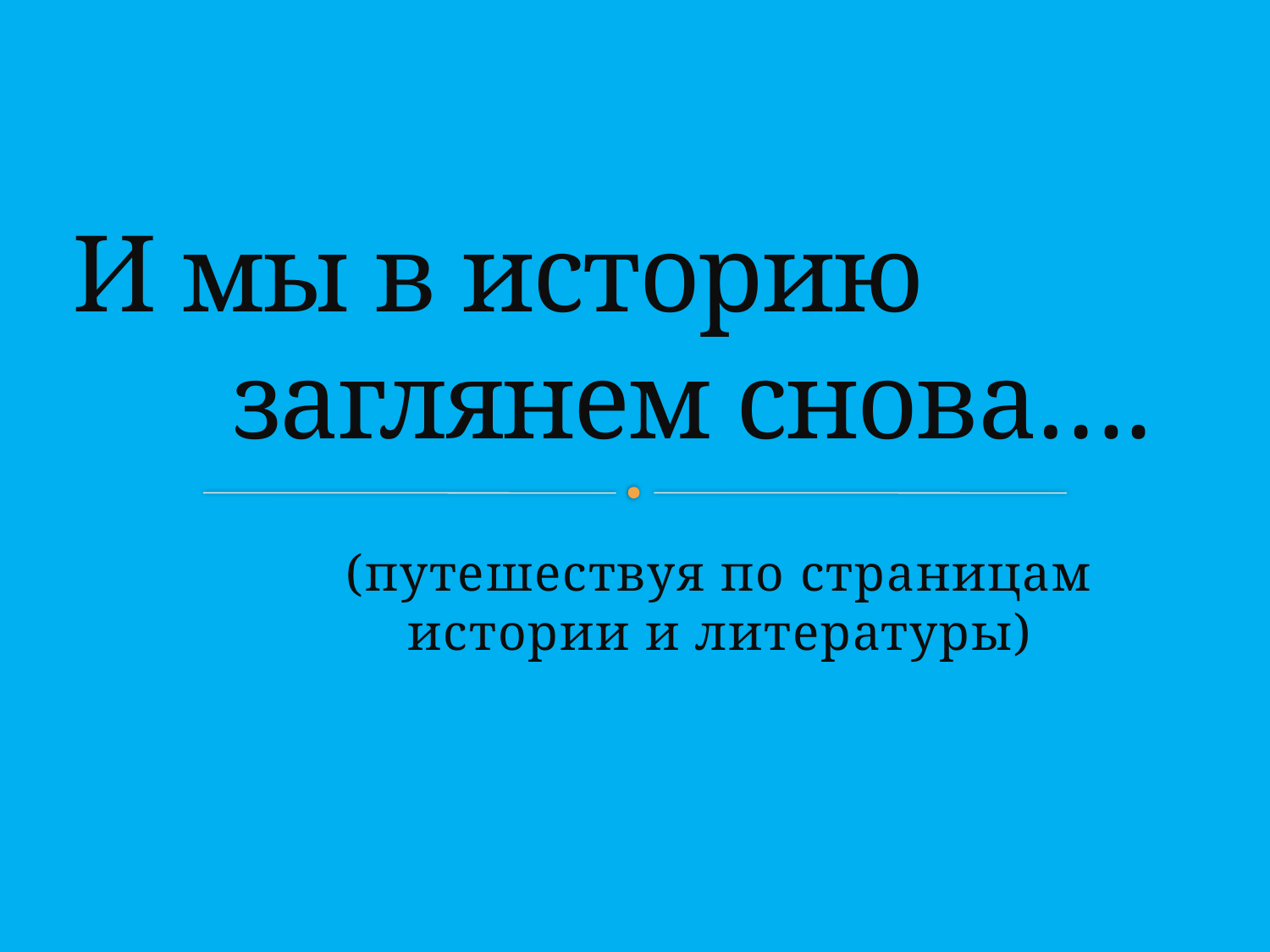

# И мы в историю заглянем снова….
(путешествуя по страницам истории и литературы)